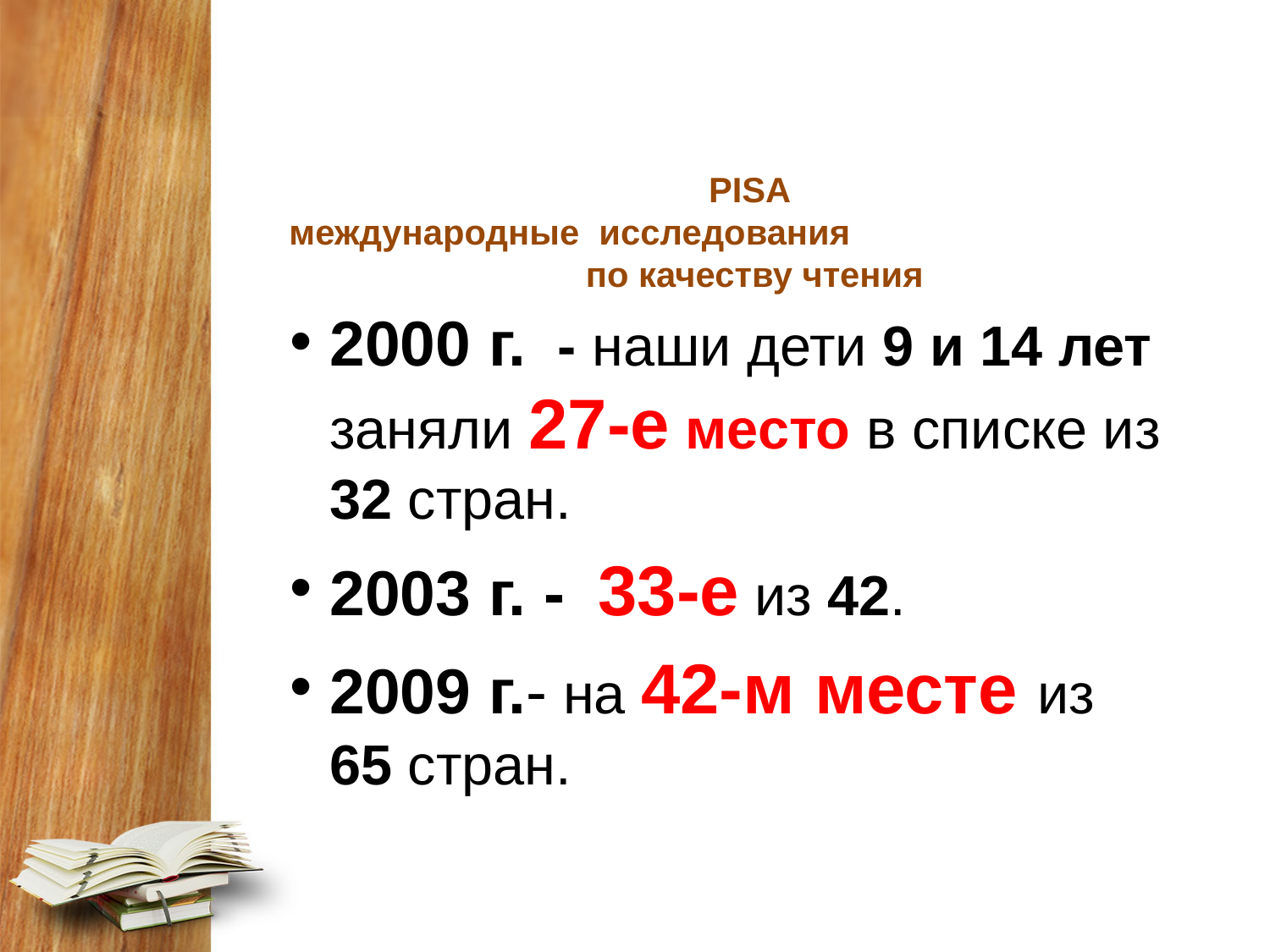

#
 PISA
международные  исследования                                       по качеству чтения
2000 г.  - наши дети 9 и 14 лет заняли 27-е место в списке из 32 стран.
2003 г. -  33-е из 42.
2009 г.- на 42-м месте из    65 стран.